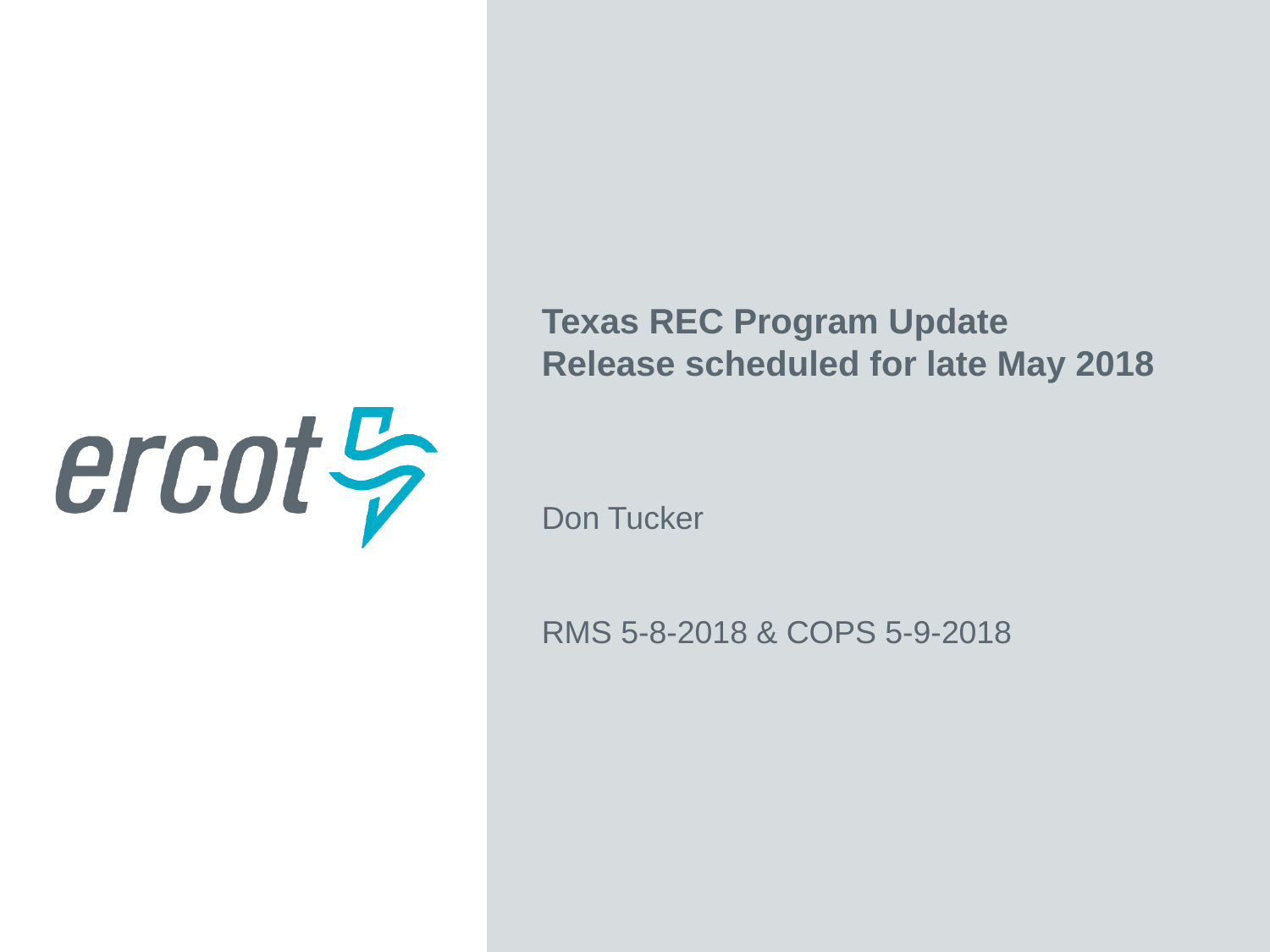

Texas REC Program Update
Release scheduled for late May 2018

Don Tucker

RMS 5-8-2018 & COPS 5-9-2018